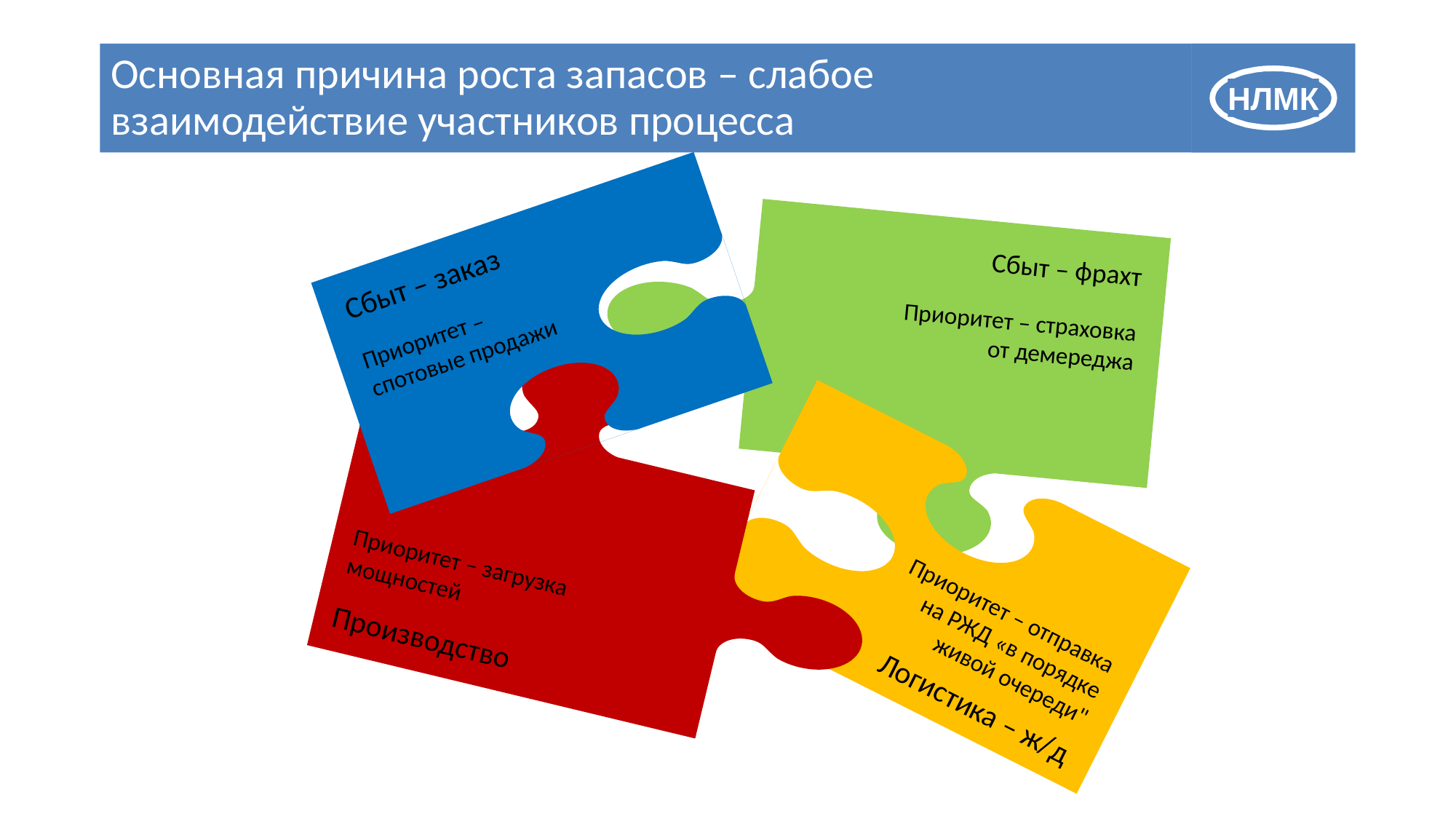

# Основная причина роста запасов – слабое взаимодействие участников процесса

Сбыт – заказ
Приоритет – спотовые продажи

Сбыт – фрахт
Приоритет – страховка от демереджа

Производство
Приоритет – загрузка мощностей

Логистика – ж/д
Приоритет – отправка на РЖД «в порядке живой очереди"